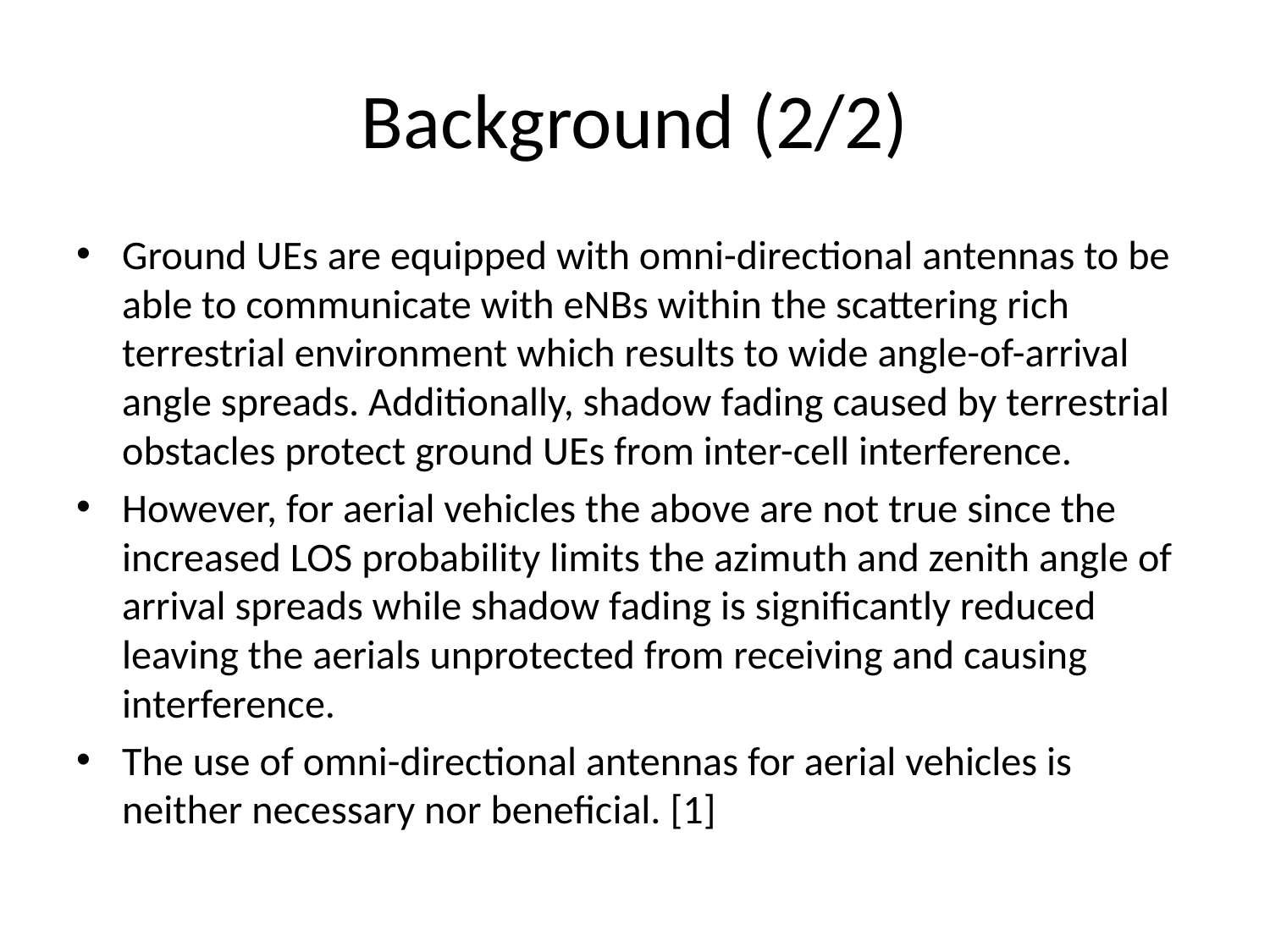

# Background (2/2)
Ground UEs are equipped with omni-directional antennas to be able to communicate with eNBs within the scattering rich terrestrial environment which results to wide angle-of-arrival angle spreads. Additionally, shadow fading caused by terrestrial obstacles protect ground UEs from inter-cell interference.
However, for aerial vehicles the above are not true since the increased LOS probability limits the azimuth and zenith angle of arrival spreads while shadow fading is significantly reduced leaving the aerials unprotected from receiving and causing interference.
The use of omni-directional antennas for aerial vehicles is neither necessary nor beneficial. [1]